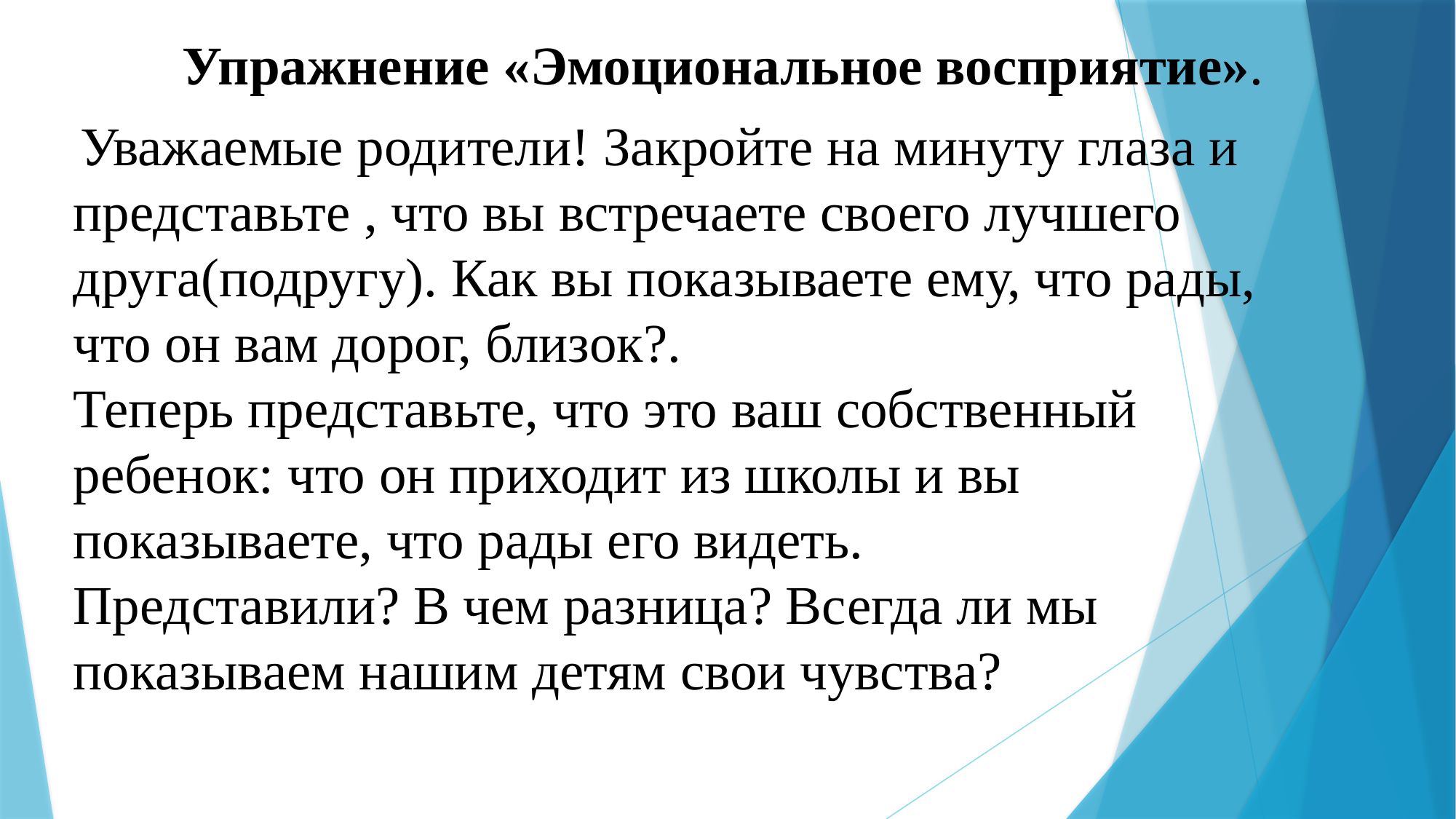

Упражнение «Эмоциональное восприятие».
   Уважаемые родители! Закройте на минуту глаза и представьте , что вы встречаете своего лучшего друга(подругу). Как вы показываете ему, что рады, что он вам дорог, близок?.
Теперь представьте, что это ваш собственный ребенок: что он приходит из школы и вы показываете, что рады его видеть.
Представили? В чем разница? Всегда ли мы показываем нашим детям свои чувства?